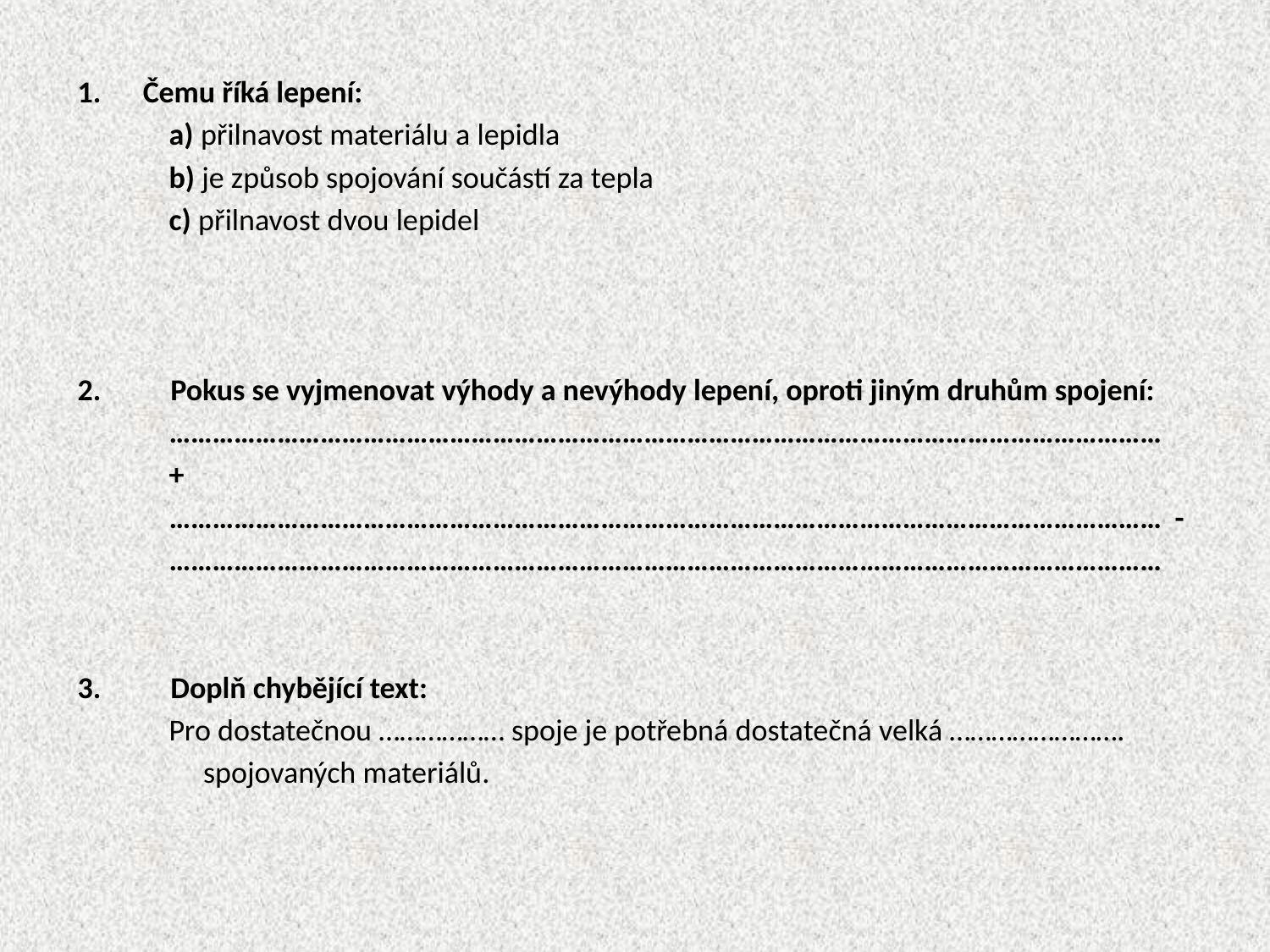

Čemu říká lepení:
	a) přilnavost materiálu a lepidla
	b) je způsob spojování součástí za tepla
	c) přilnavost dvou lepidel

2.          Pokus se vyjmenovat výhody a nevýhody lepení, oproti jiným druhům spojení:
	…………………………………………………………………………………………………………………………
	+
	…………………………………………………………………………………………………………………………	-
	…………………………………………………………………………………………………………………………

3.          Doplň chybějící text:
	Pro dostatečnou ……………… spoje je potřebná dostatečná velká …………………….
                  spojovaných materiálů.